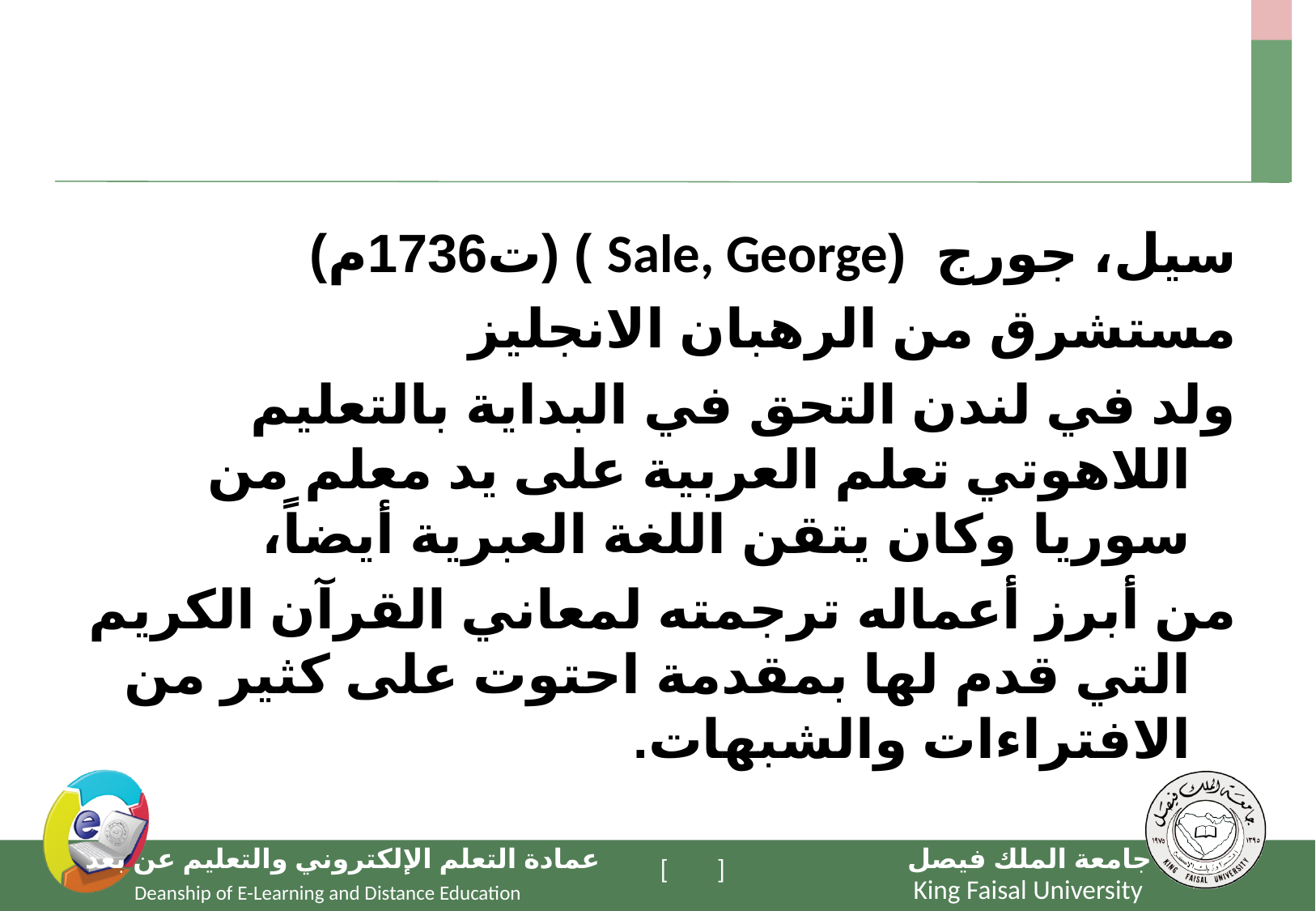

#
سيل، جورج  (Sale, George ) (ت1736م)
مستشرق من الرهبان الانجليز
ولد في لندن التحق في البداية بالتعليم اللاهوتي تعلم العربية على يد معلم من سوريا وكان يتقن اللغة العبرية أيضاً،
من أبرز أعماله ترجمته لمعاني القرآن الكريم التي قدم لها بمقدمة احتوت على كثير من الافتراءات والشبهات.